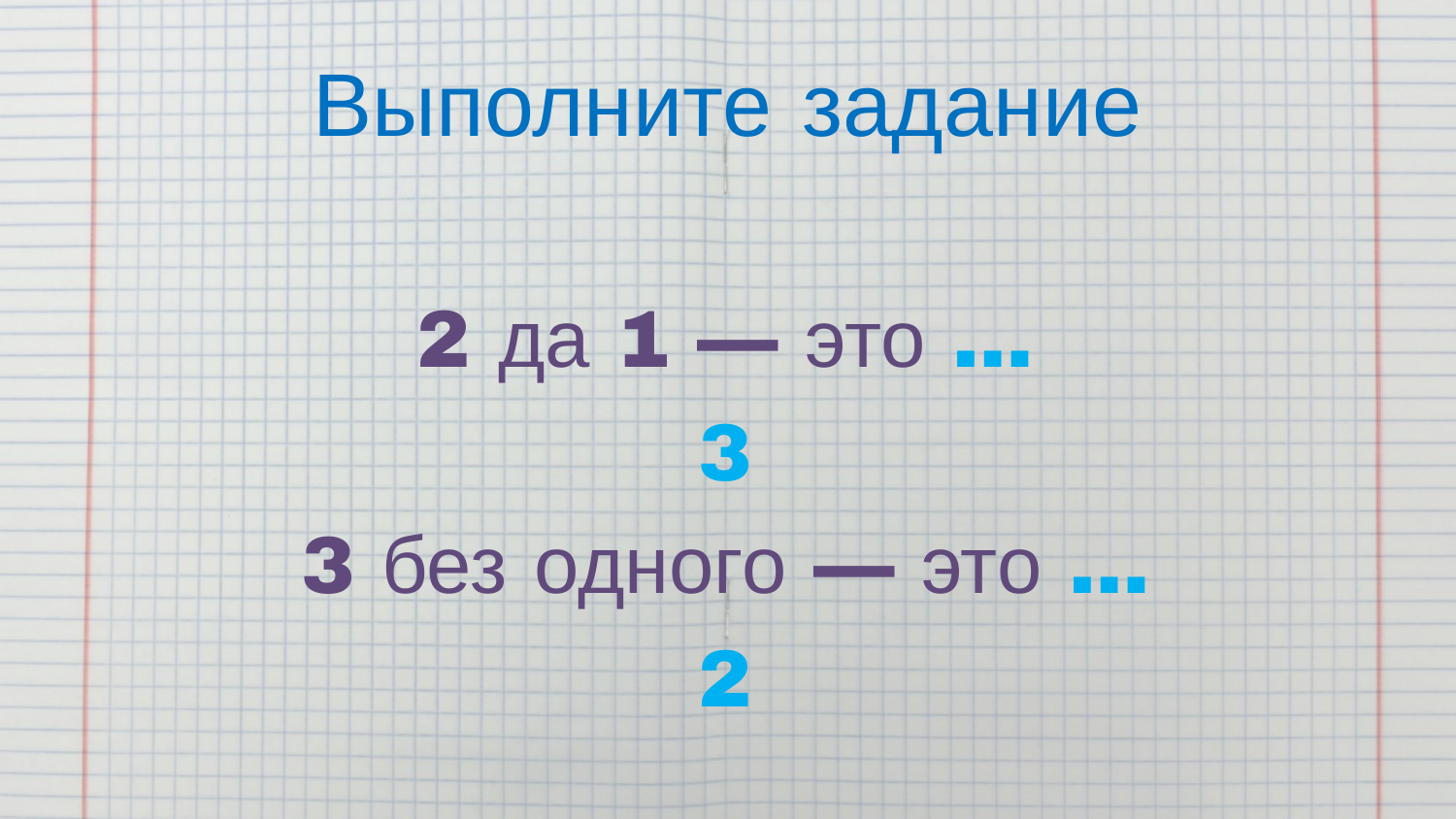

# Выполните задание

2 да 1 — это …
3
3 без одного — это …
2